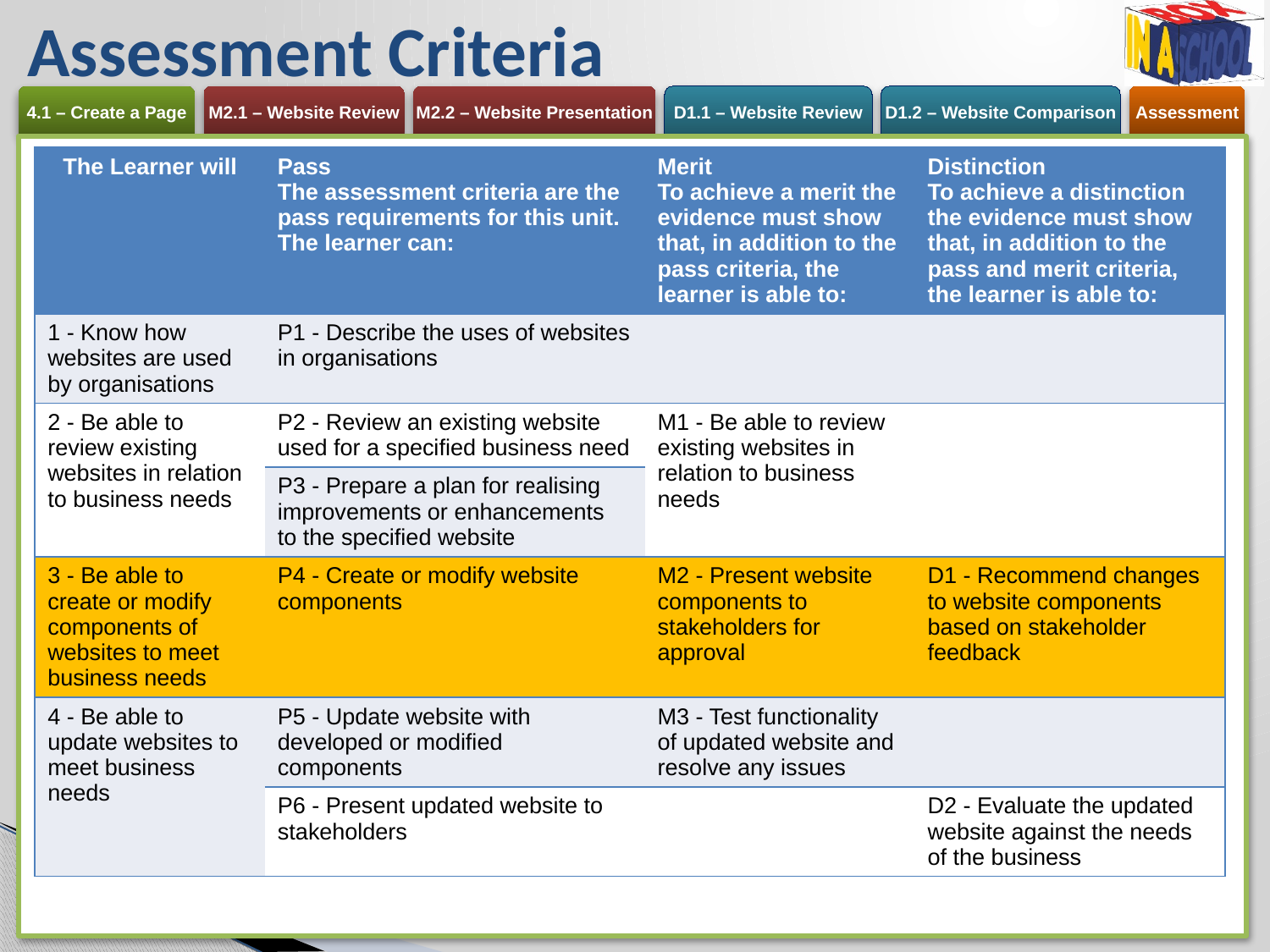

# Assessment Criteria
| The Learner will | Pass The assessment criteria are the pass requirements for this unit. The learner can: | Merit To achieve a merit the evidence must show that, in addition to the pass criteria, the learner is able to: | Distinction To achieve a distinction the evidence must show that, in addition to the pass and merit criteria, the learner is able to: |
| --- | --- | --- | --- |
| 1 - Know how websites are used by organisations | P1 - Describe the uses of websites in organisations |  |  |
| 2 - Be able to review existing websites in relation to business needs | P2 - Review an existing website used for a specified business need | M1 - Be able to review existing websites in relation to business needs |  |
|  | P3 - Prepare a plan for realising improvements or enhancements to the specified website |  |  |
| 3 - Be able to create or modify components of websites to meet business needs | P4 - Create or modify website components | M2 - Present website components to stakeholders for approval | D1 - Recommend changes to website components based on stakeholder feedback |
| 4 - Be able to update websites to meet business needs | P5 - Update website with developed or modified components | M3 - Test functionality of updated website and resolve any issues |  |
|  | P6 - Present updated website to stakeholders |  | D2 - Evaluate the updated website against the needs of the business |